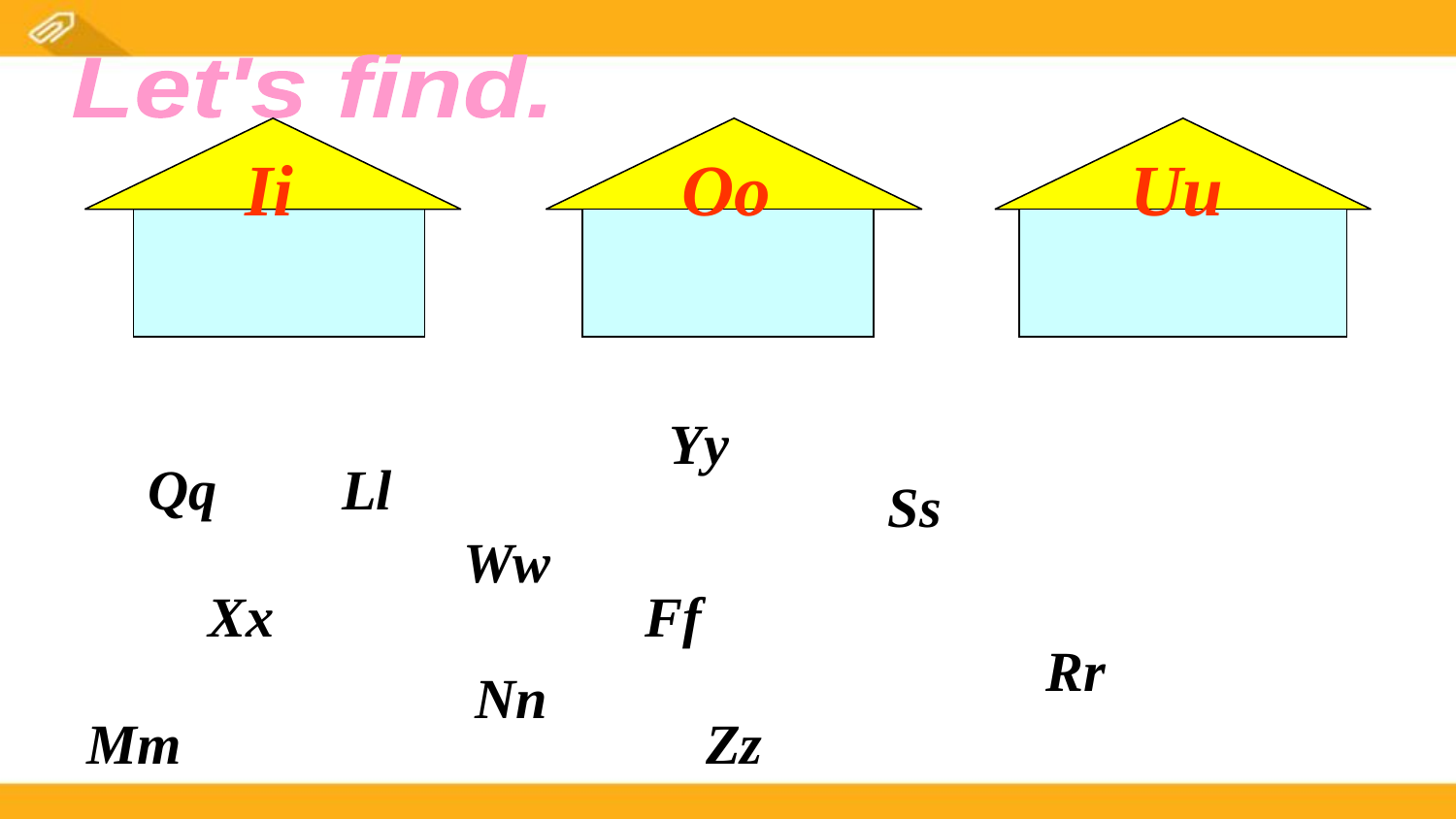

Let's find.

Ii
Oo
Uu

Yy
Qq
Ll
Ss
Ww
Xx
Ff
Rr
Nn
Mm
Zz